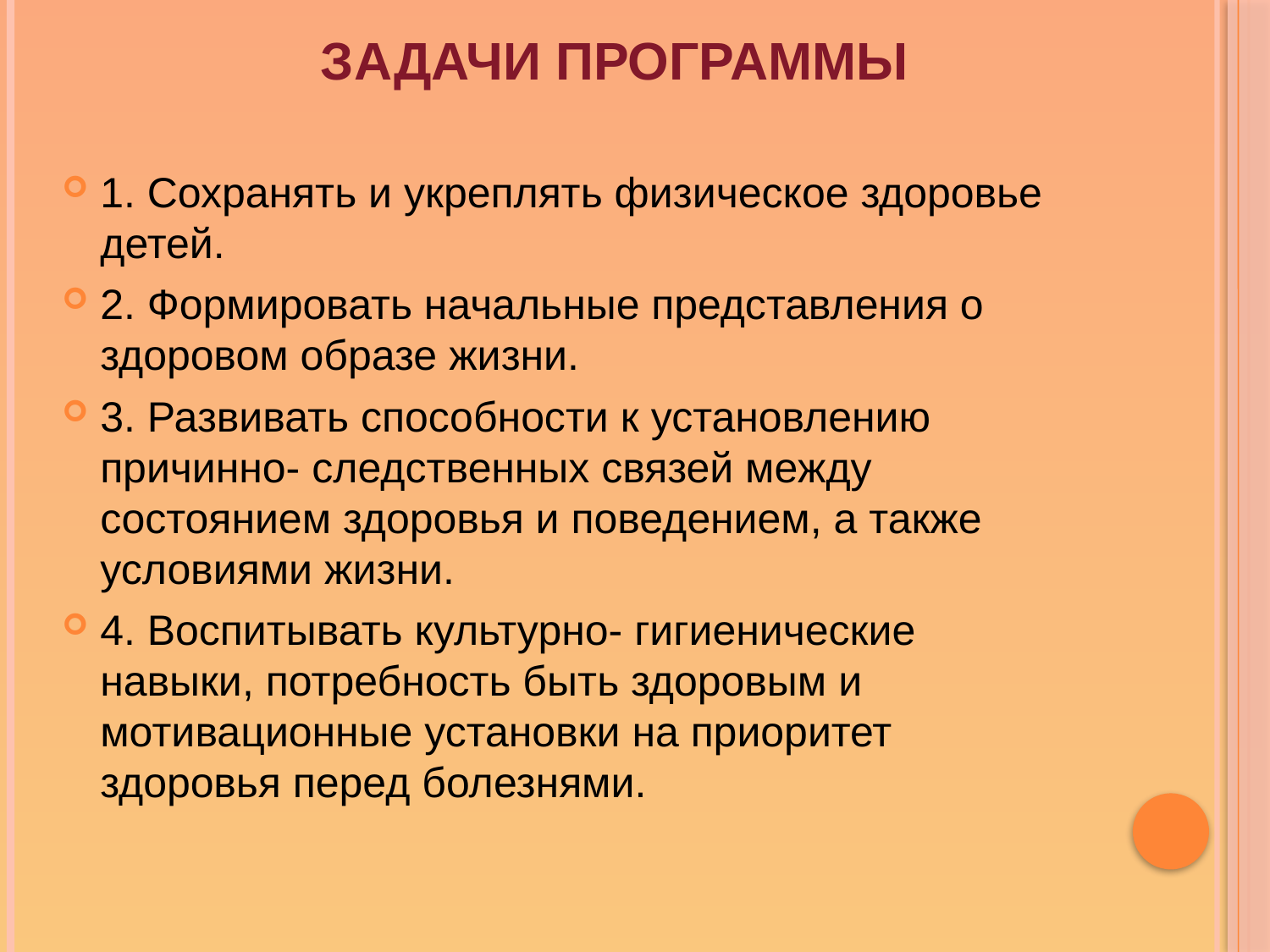

# Задачи программы
1. Сохранять и укреплять физическое здоровье детей.
2. Формировать начальные представления о здоровом образе жизни.
3. Развивать способности к установлению причинно- следственных связей между состоянием здоровья и поведением, а также условиями жизни.
4. Воспитывать культурно- гигиенические навыки, потребность быть здоровым и мотивационные установки на приоритет здоровья перед болезнями.